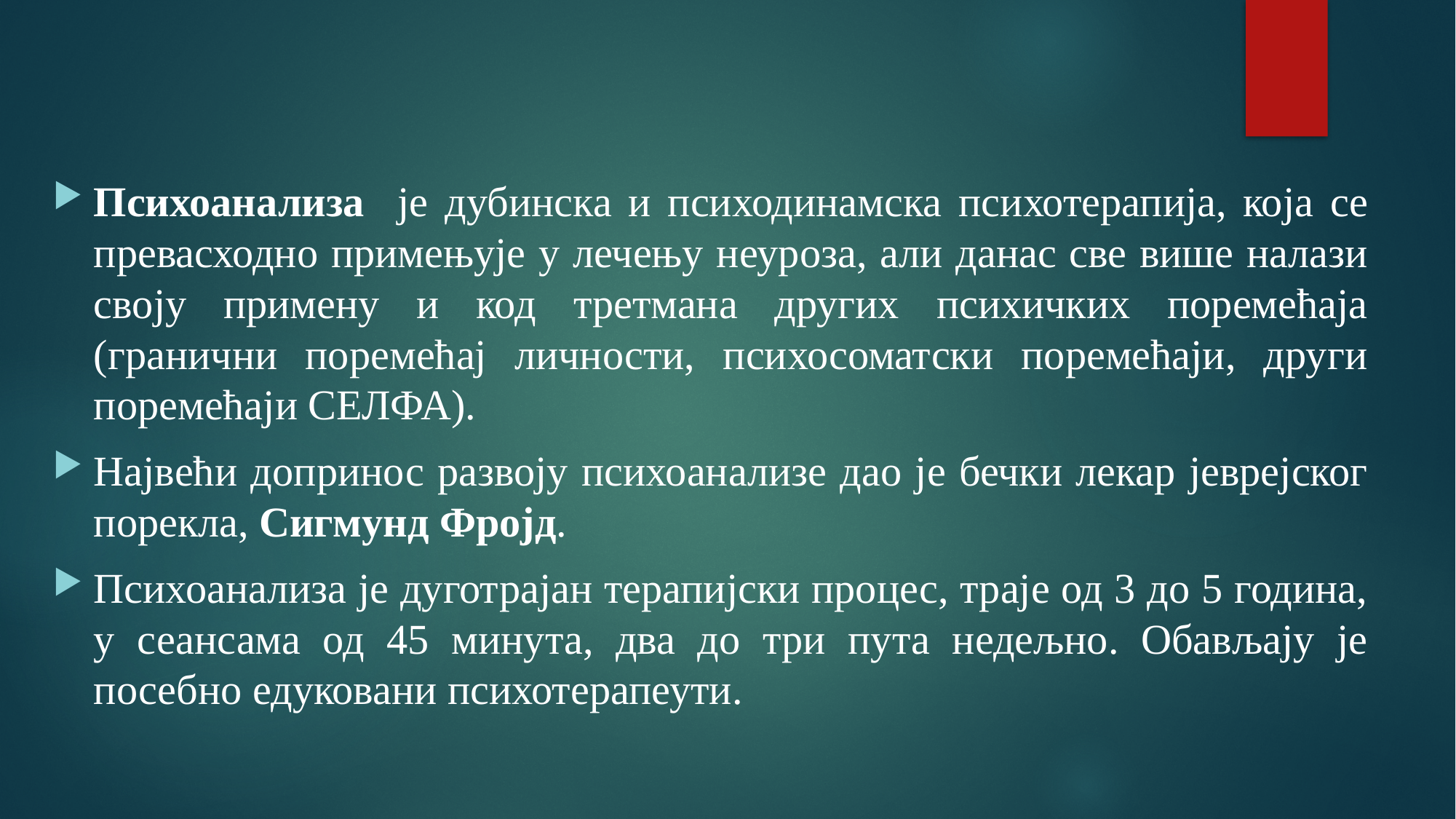

Психоанализа  је дубинска и психодинамска психотерапија, која се превасходно примењује у лечењу неуроза, али данас све више налази своју примену и код третмана других психичких поремећаја (гранични поремећај личности, психосоматски поремећаји, други поремећаји СЕЛФА).
Највећи допринос развоју психоанализе дао је бечки лекар јеврејског порекла, Сигмунд Фројд.
Психоанализа је дуготрајан терапијски процес, траје од 3 до 5 година, у сеансама од 45 минута, два до три пута недељно. Обављају је посебно едуковани психотерапеути.